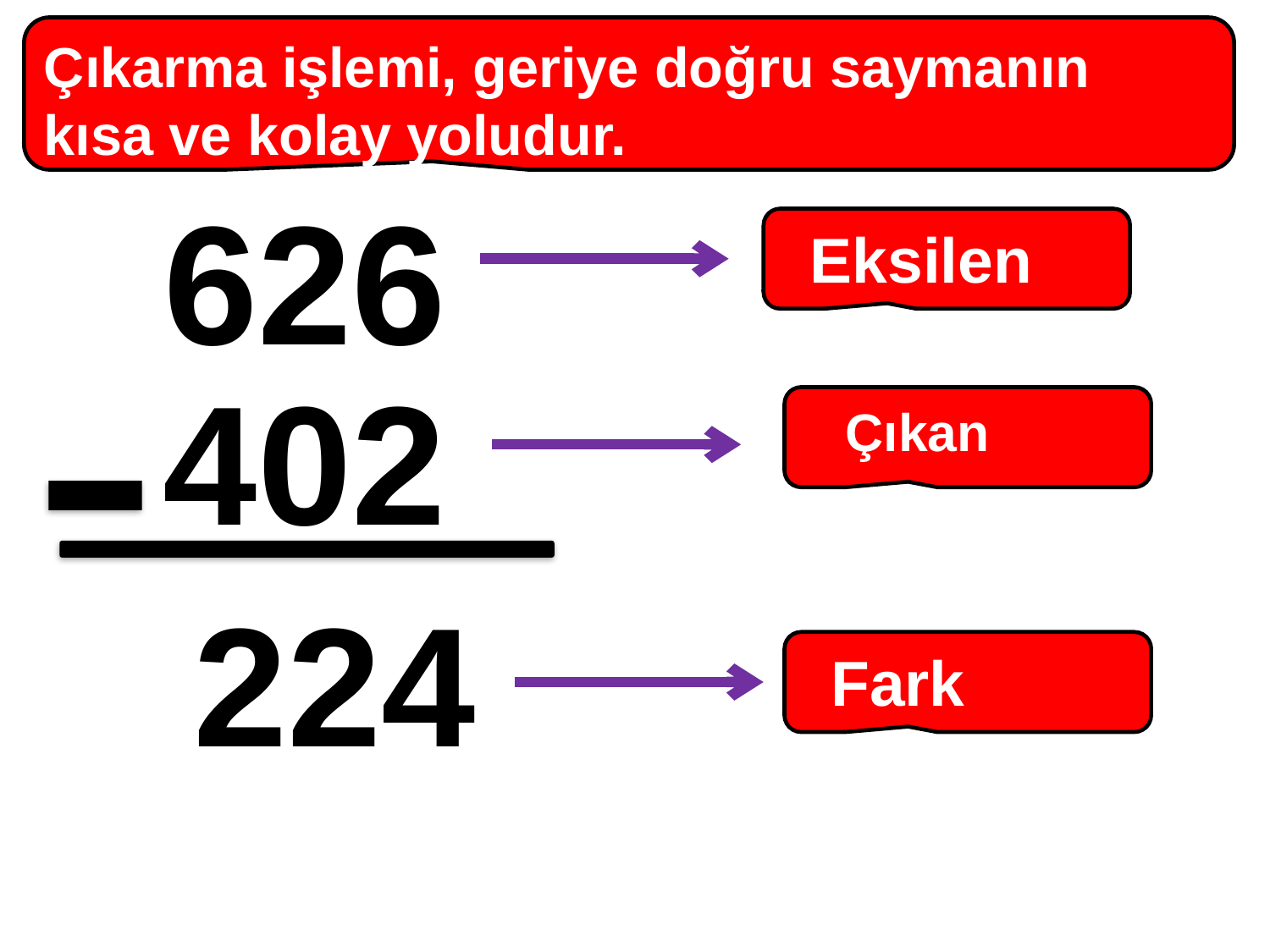

Çıkarma işlemi, geriye doğru saymanın kısa ve kolay yoludur.
626
  Eksilen
402
   Çıkan

224
  Fark